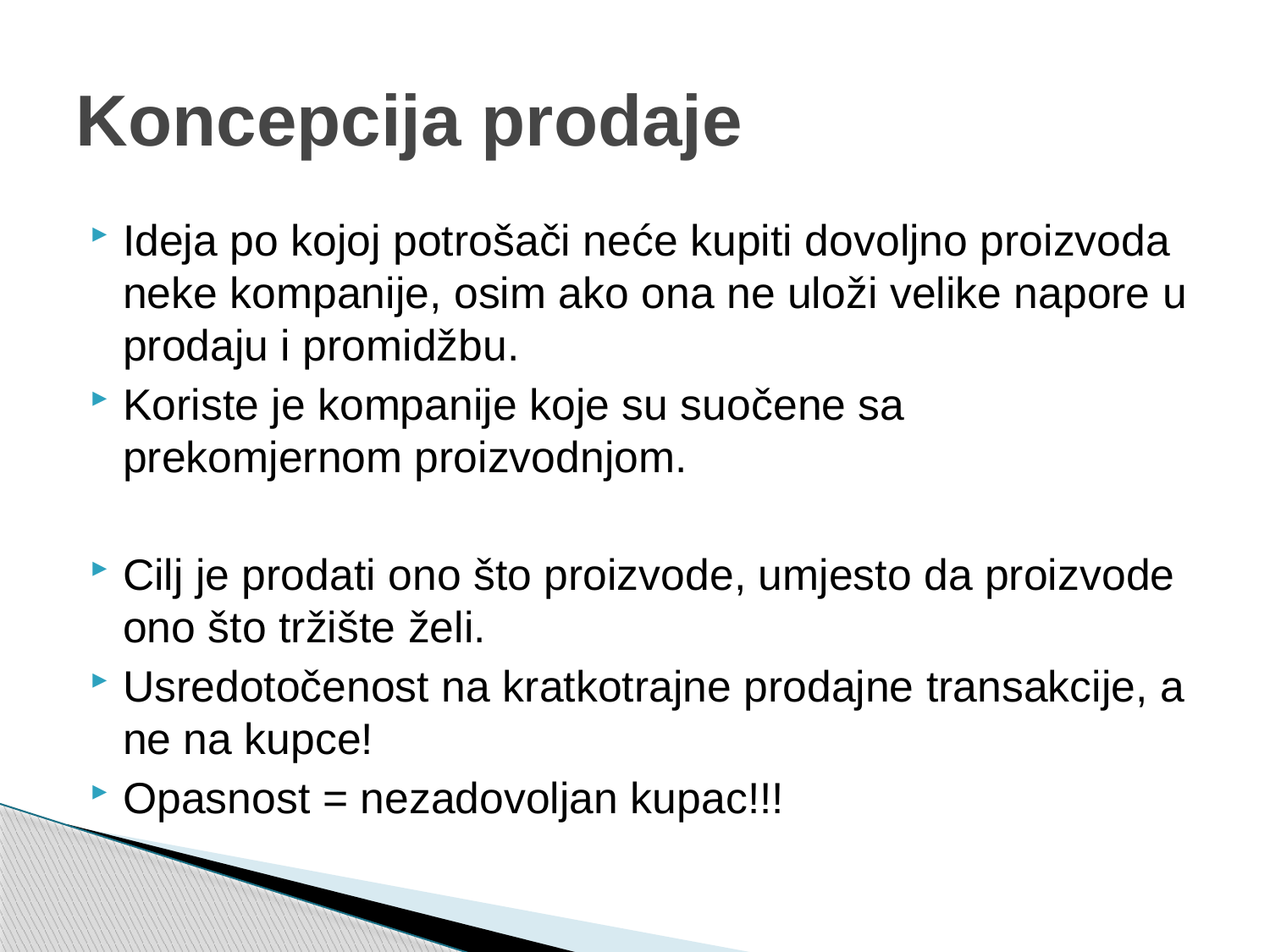

# Koncepcija prodaje
Ideja po kojoj potrošači neće kupiti dovoljno proizvoda neke kompanije, osim ako ona ne uloži velike napore u prodaju i promidžbu.
Koriste je kompanije koje su suočene sa prekomjernom proizvodnjom.

Cilj je prodati ono što proizvode, umjesto da proizvode ono što tržište želi.
Usredotočenost na kratkotrajne prodajne transakcije, a ne na kupce!
Opasnost = nezadovoljan kupac!!!